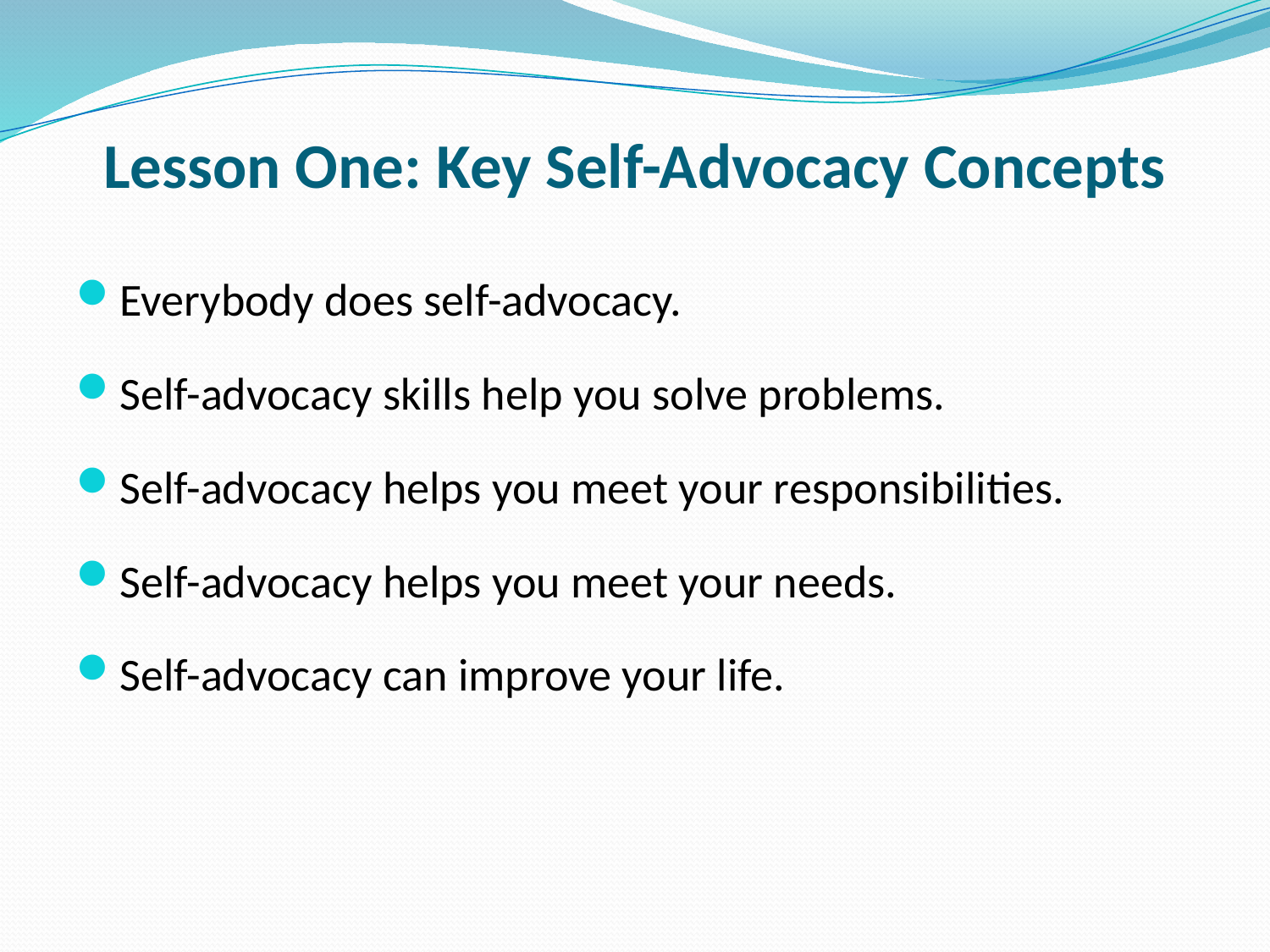

# Lesson One: Key Self-Advocacy Concepts
Everybody does self-advocacy.

Self-advocacy skills help you solve problems.

Self-advocacy helps you meet your responsibilities.

Self-advocacy helps you meet your needs.

Self-advocacy can improve your life.